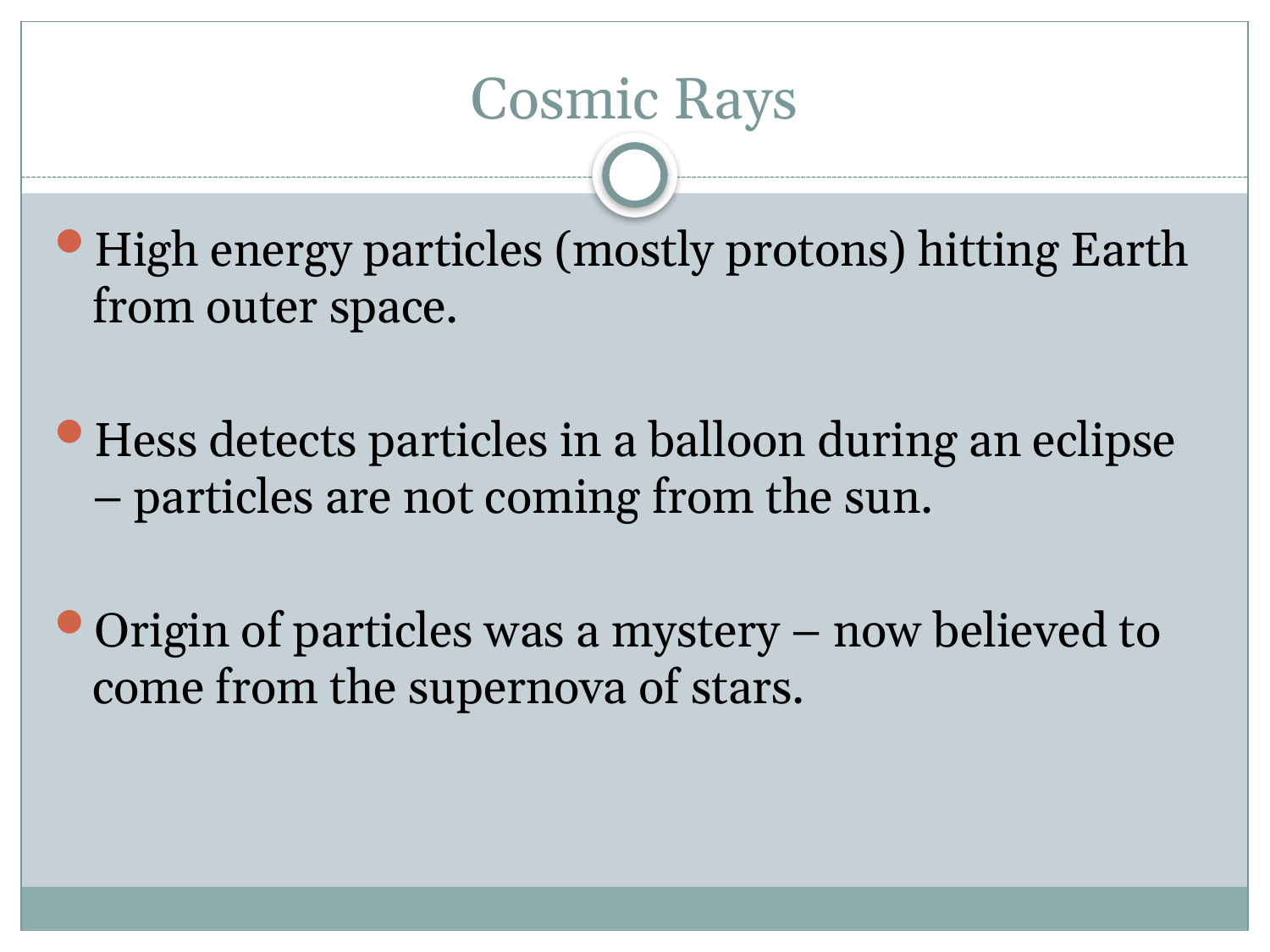

# Cosmic Rays
High energy particles (mostly protons) hitting Earth from outer space.

Hess detects particles in a balloon during an eclipse – particles are not coming from the sun.

Origin of particles was a mystery – now believed to come from the supernova of stars.